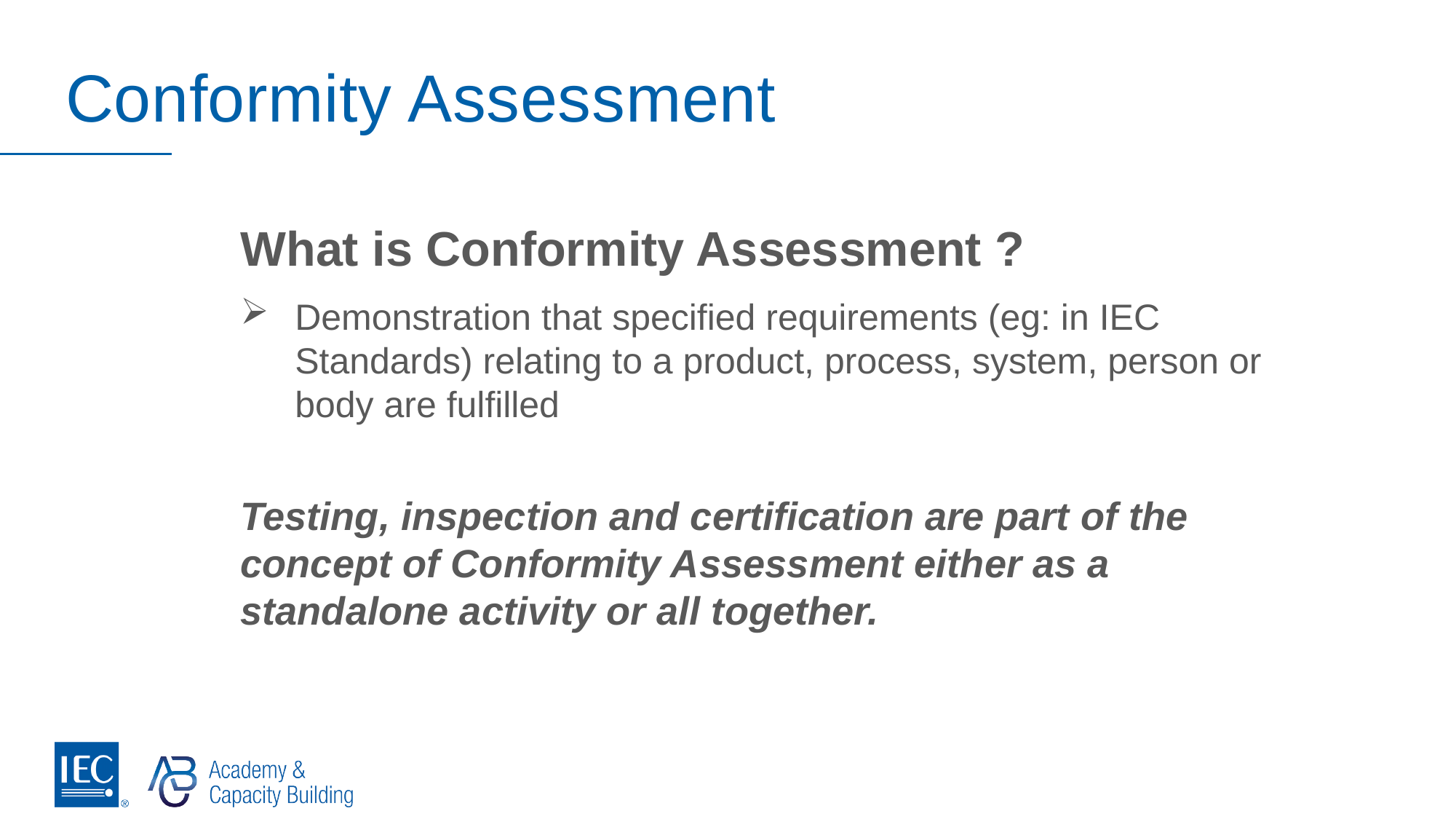

# Conformity Assessment
What is Conformity Assessment ?
Demonstration that specified requirements (eg: in IEC Standards) relating to a product, process, system, person or body are fulfilled

Testing, inspection and certification are part of the concept of Conformity Assessment either as a
standalone activity or all together.